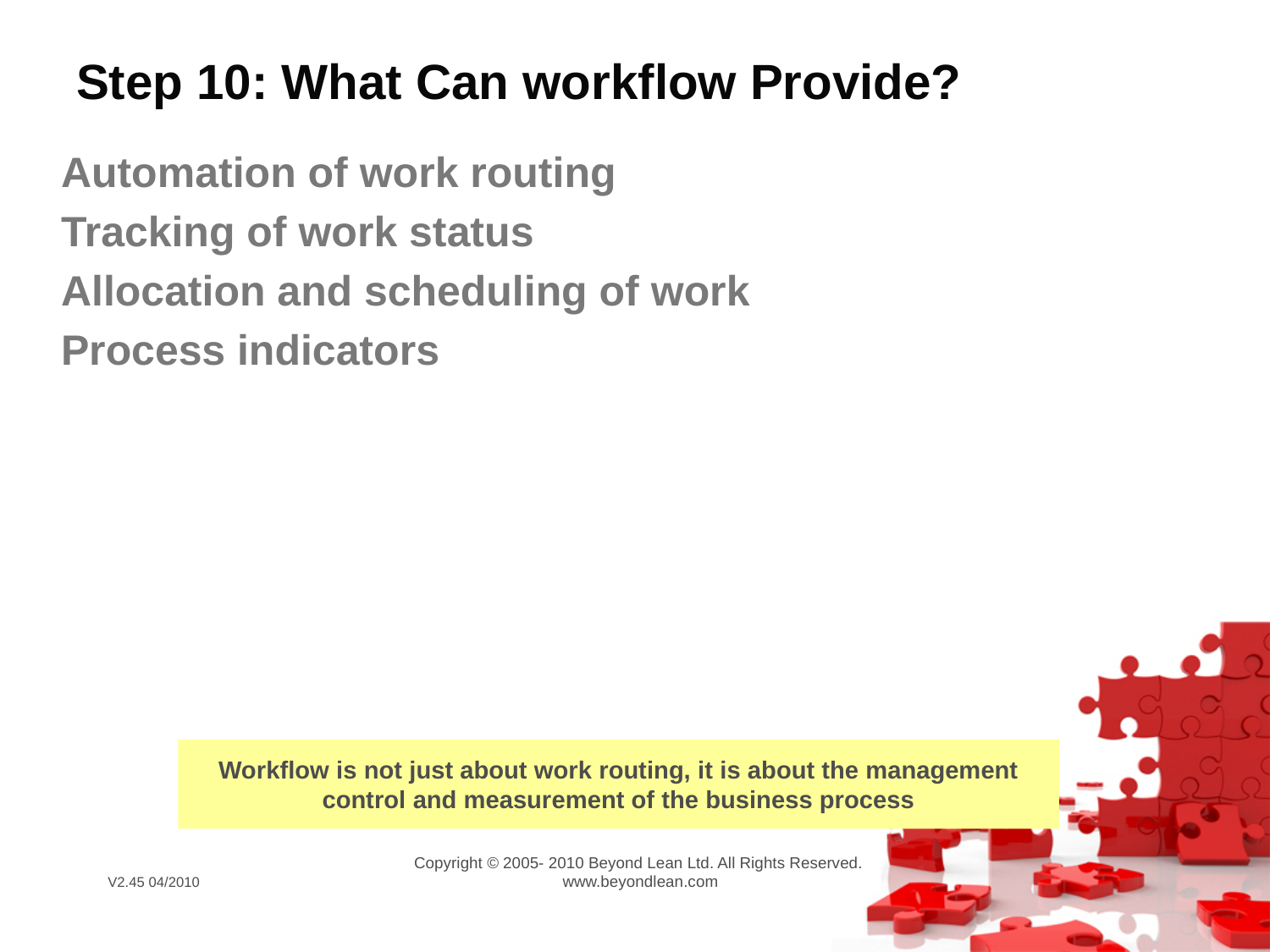

# Step 10: What Can workflow Provide?
Automation of work routing
Tracking of work status
Allocation and scheduling of work
Process indicators
Workflow is not just about work routing, it is about the management control and measurement of the business process